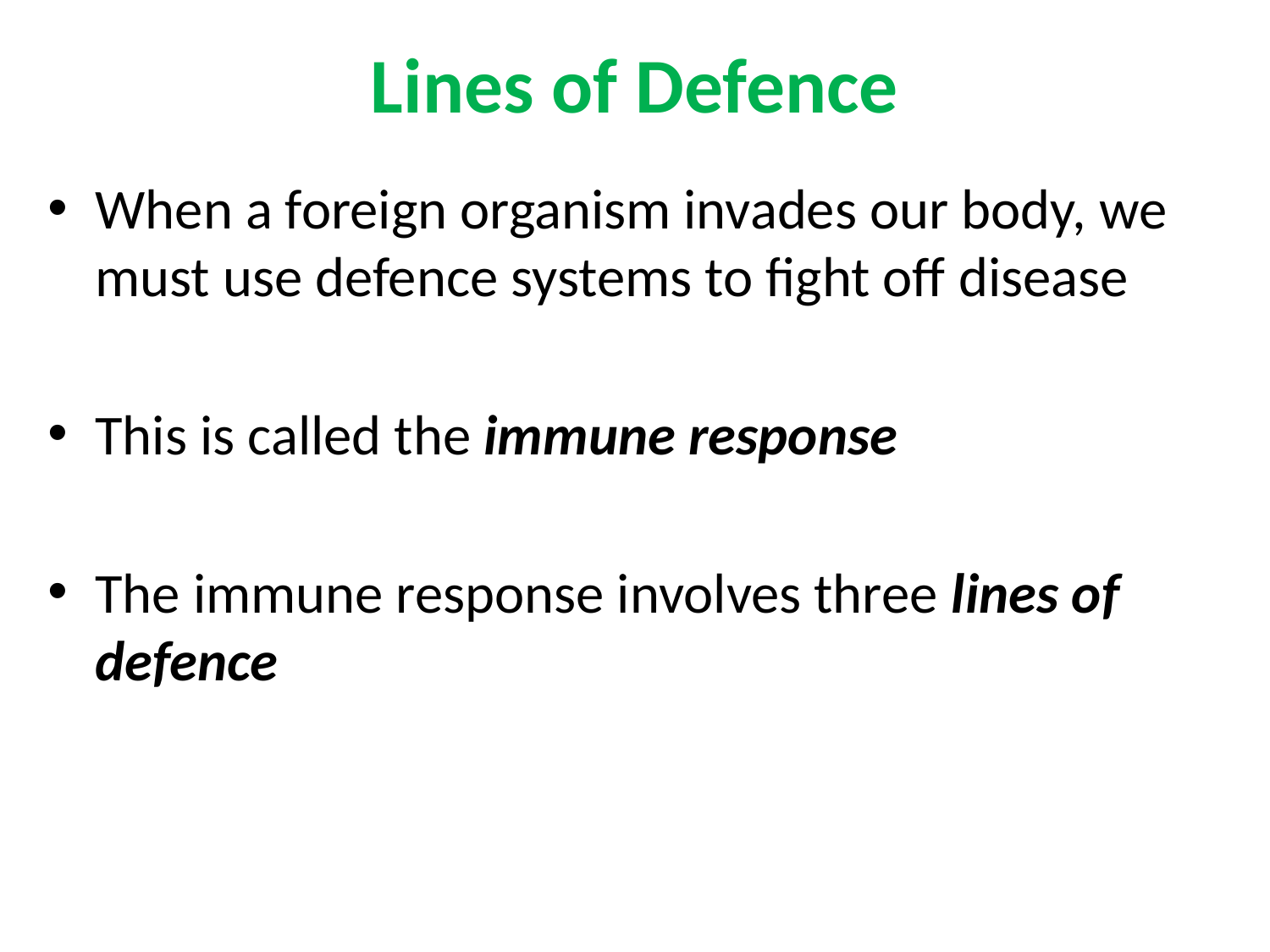

# Lines of Defence
When a foreign organism invades our body, we must use defence systems to fight off disease

This is called the immune response

The immune response involves three lines of defence